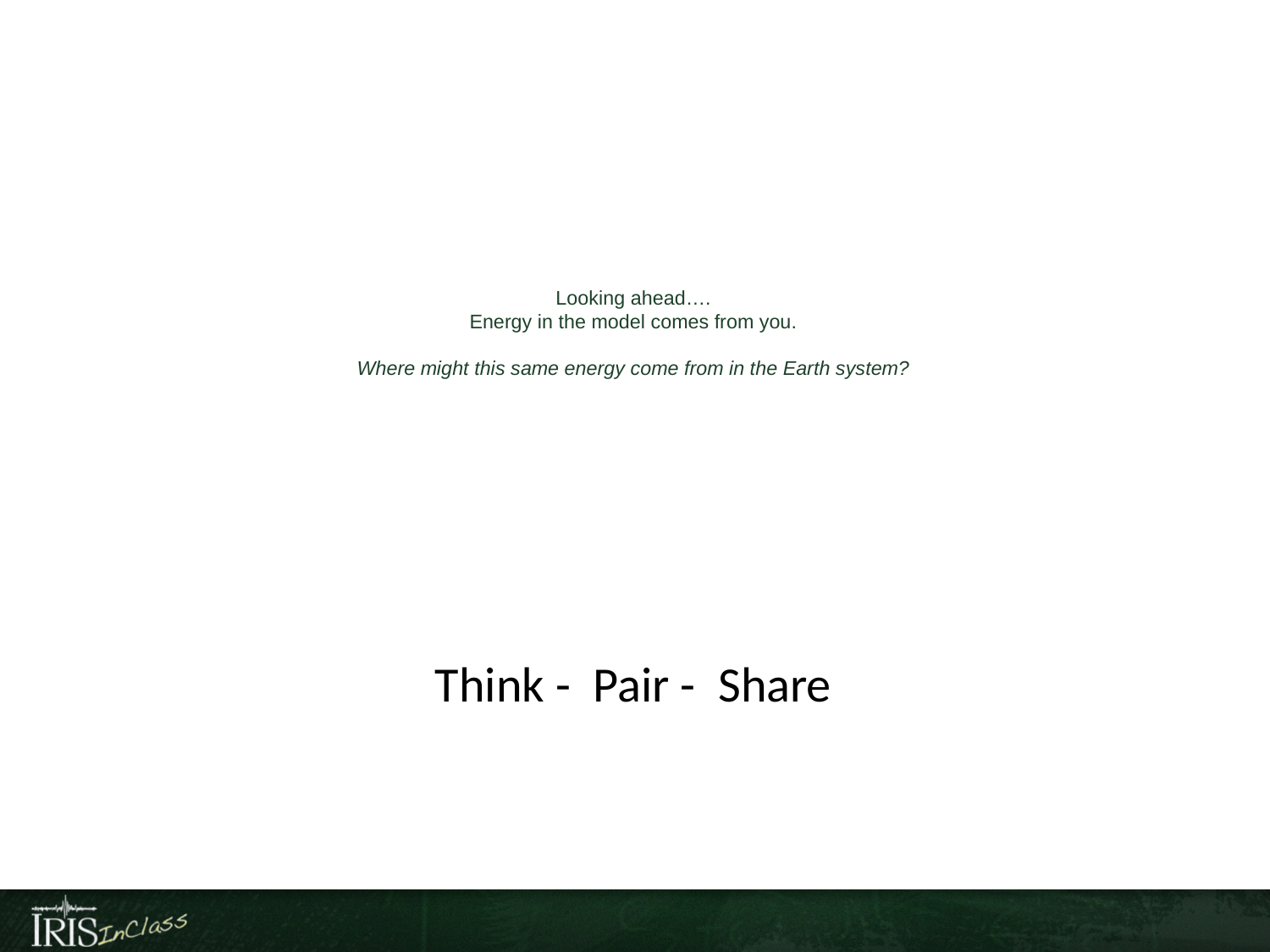

# Looking ahead…. Energy in the model comes from you. Where might this same energy come from in the Earth system?
Think -  Pair -  Share